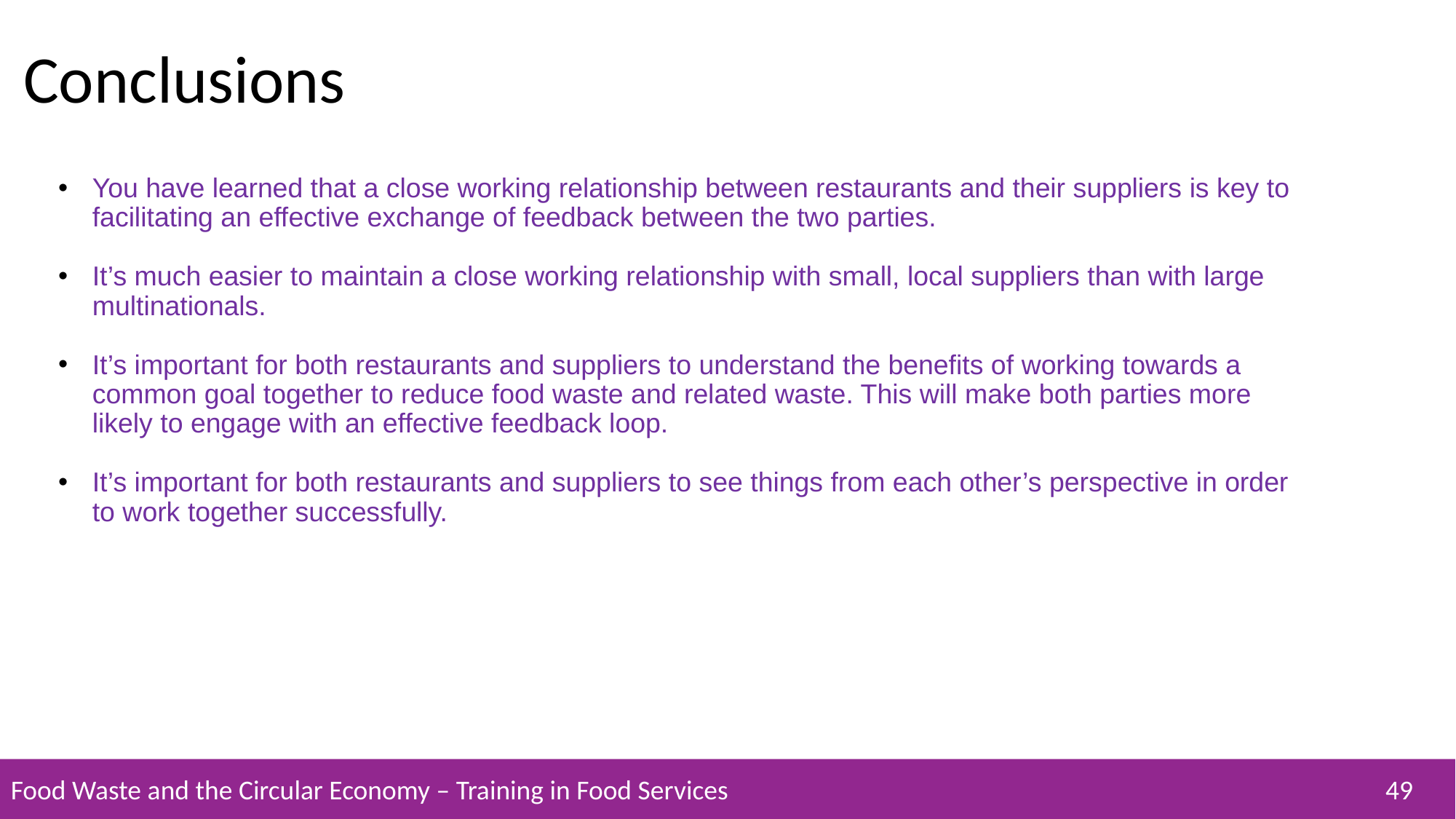

Conclusions
You have learned that a close working relationship between restaurants and their suppliers is key to facilitating an effective exchange of feedback between the two parties.

It’s much easier to maintain a close working relationship with small, local suppliers than with large multinationals.

It’s important for both restaurants and suppliers to understand the benefits of working towards a common goal together to reduce food waste and related waste. This will make both parties more likely to engage with an effective feedback loop.

It’s important for both restaurants and suppliers to see things from each other’s perspective in order to work together successfully.